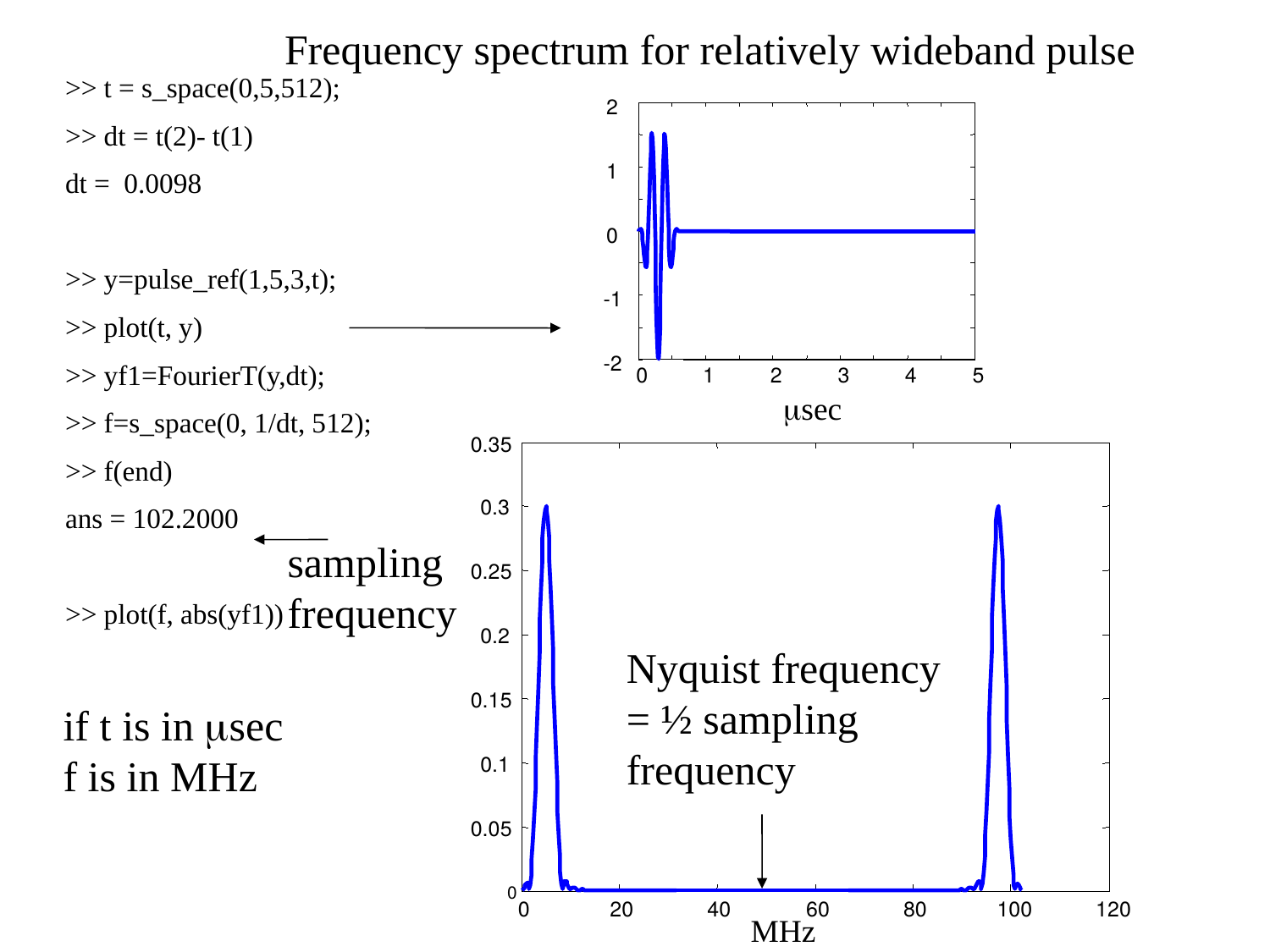

Frequency spectrum for relatively wideband pulse
>> t = s_space(0,5,512);
>> dt = t(2)- t(1)
dt =  0.0098

>> y=pulse_ref(1,5,3,t);
>> plot(t, y)
>> yf1=FourierT(y,dt);
>> f=s_space(0, 1/dt, 512);
>> f(end)
ans = 102.2000

>> plot(f, abs(yf1))
2

1

0

-1

-2

0
1
2
3
4
5
μsec
0.35

0.3

sampling
frequency

0.25

0.2

Nyquist frequency
= ½ sampling
frequency

0.15
if t is in μsec
f is in MHz

0.1

0.05

0

0
20
40
60
80
100
120
MHz